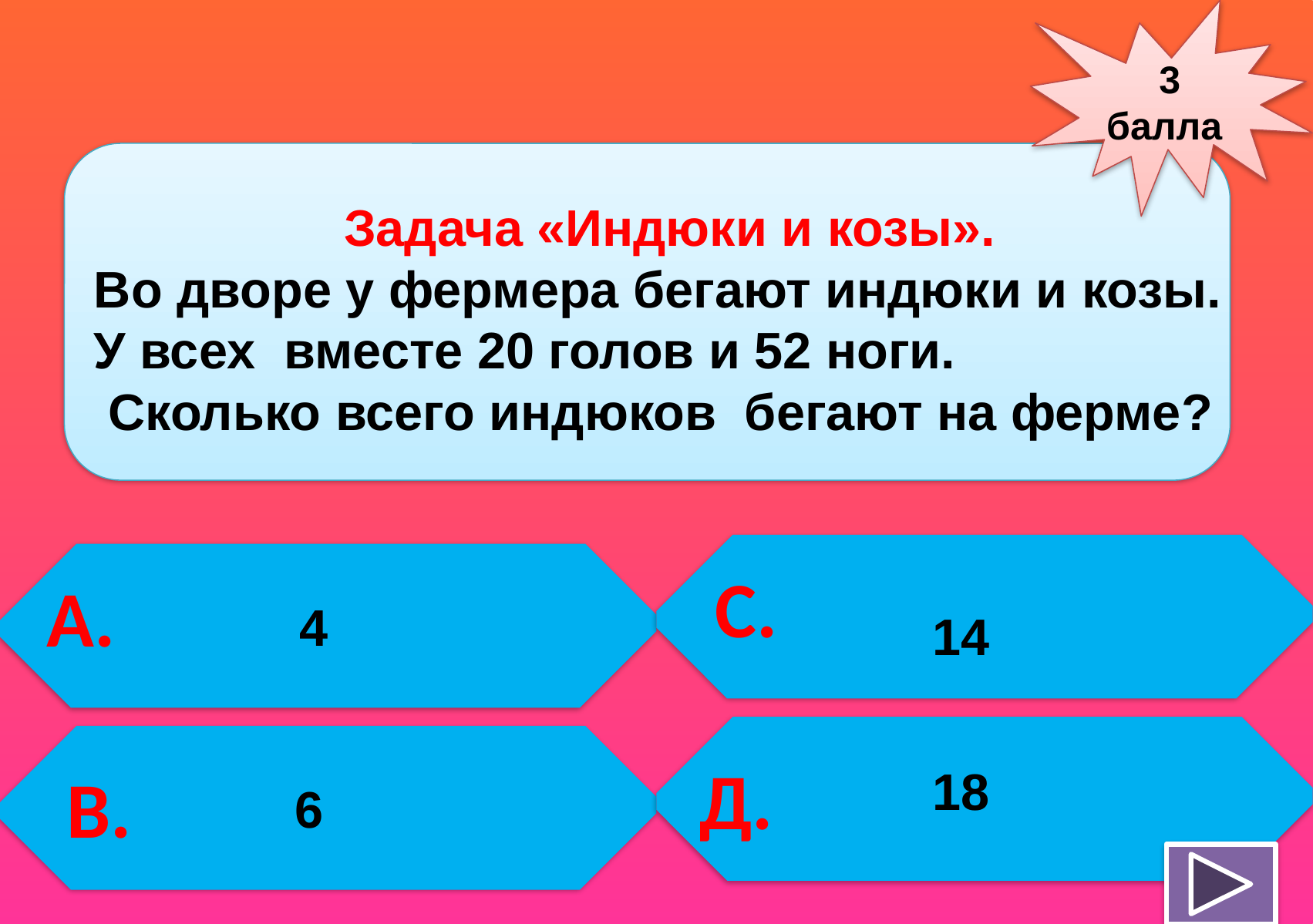

3 балла

 Задача «Индюки и козы».
Во дворе у фермера бегают индюки и козы. У всех  вместе 20 голов и 52 ноги.
 Сколько всего индюков  бегают на ферме?

С.

А.
 4

14

Д.
В.
18
6